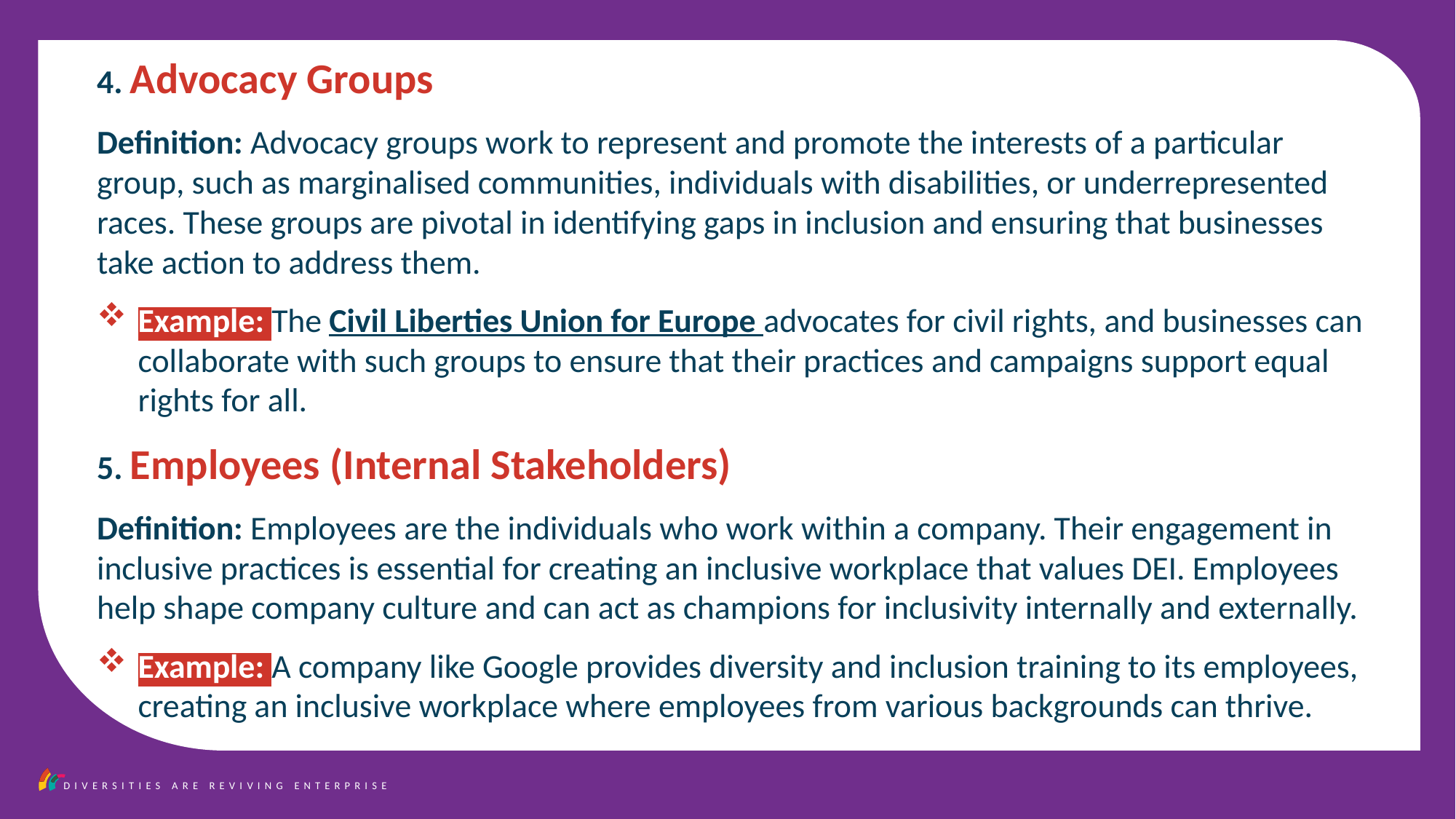

4. Advocacy Groups
Definition: Advocacy groups work to represent and promote the interests of a particular group, such as marginalised communities, individuals with disabilities, or underrepresented races. These groups are pivotal in identifying gaps in inclusion and ensuring that businesses take action to address them.
Example: The Civil Liberties Union for Europe advocates for civil rights, and businesses can collaborate with such groups to ensure that their practices and campaigns support equal rights for all.
5. Employees (Internal Stakeholders)
Definition: Employees are the individuals who work within a company. Their engagement in inclusive practices is essential for creating an inclusive workplace that values DEI. Employees help shape company culture and can act as champions for inclusivity internally and externally.
Example: A company like Google provides diversity and inclusion training to its employees, creating an inclusive workplace where employees from various backgrounds can thrive.